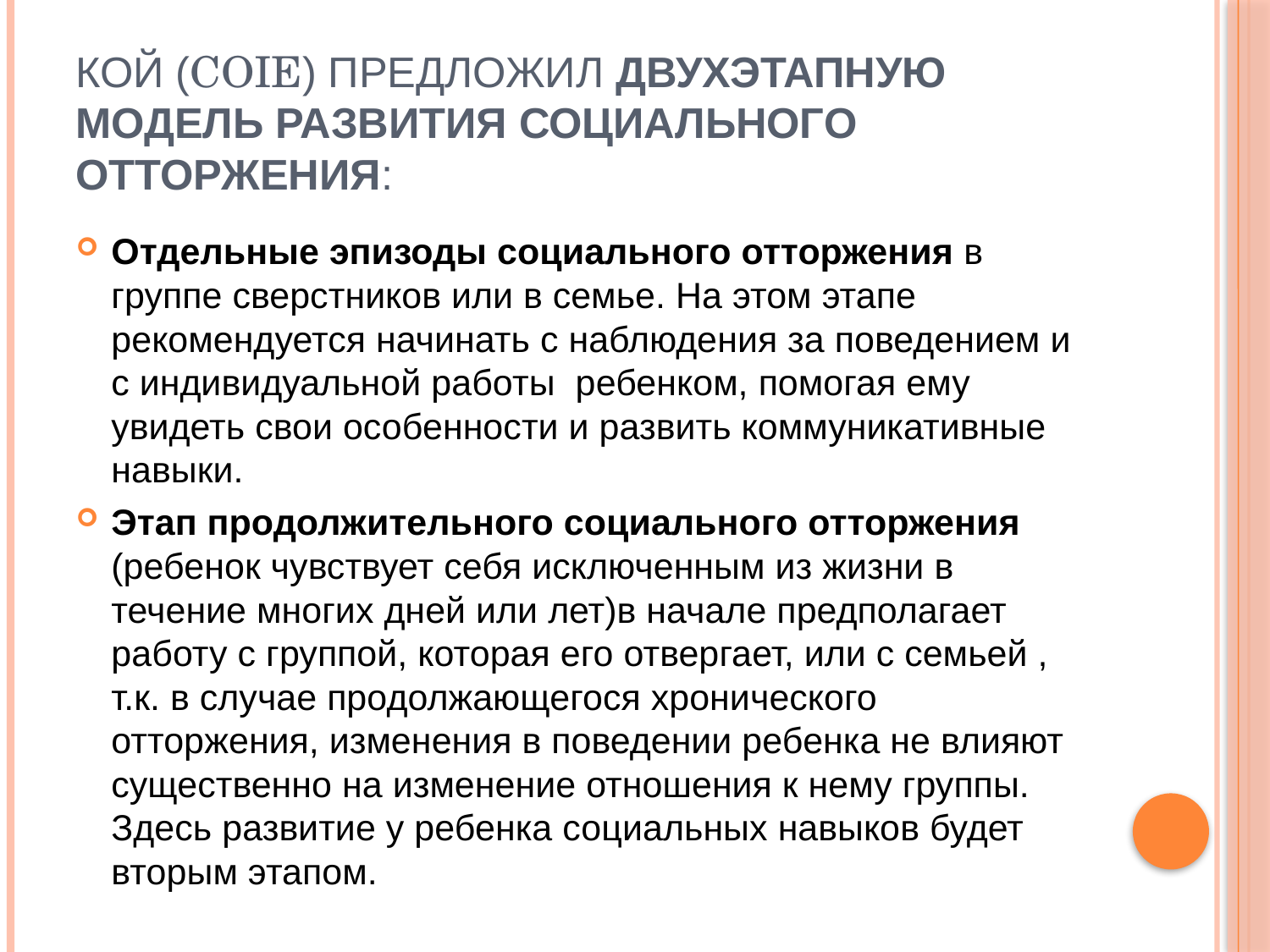

# Кой (Coie) предложил двухэтапную модель развития социального отторжения:
Отдельные эпизоды социального отторжения в группе сверстников или в семье. На этом этапе рекомендуется начинать с наблюдения за поведением и с индивидуальной работы  ребенком, помогая ему увидеть свои особенности и развить коммуникативные навыки.
Этап продолжительного социального отторжения (ребенок чувствует себя исключенным из жизни в течение многих дней или лет)в начале предполагает работу с группой, которая его отвергает, или с семьей , т.к. в случае продолжающегося хронического отторжения, изменения в поведении ребенка не влияют существенно на изменение отношения к нему группы. Здесь развитие у ребенка социальных навыков будет вторым этапом.